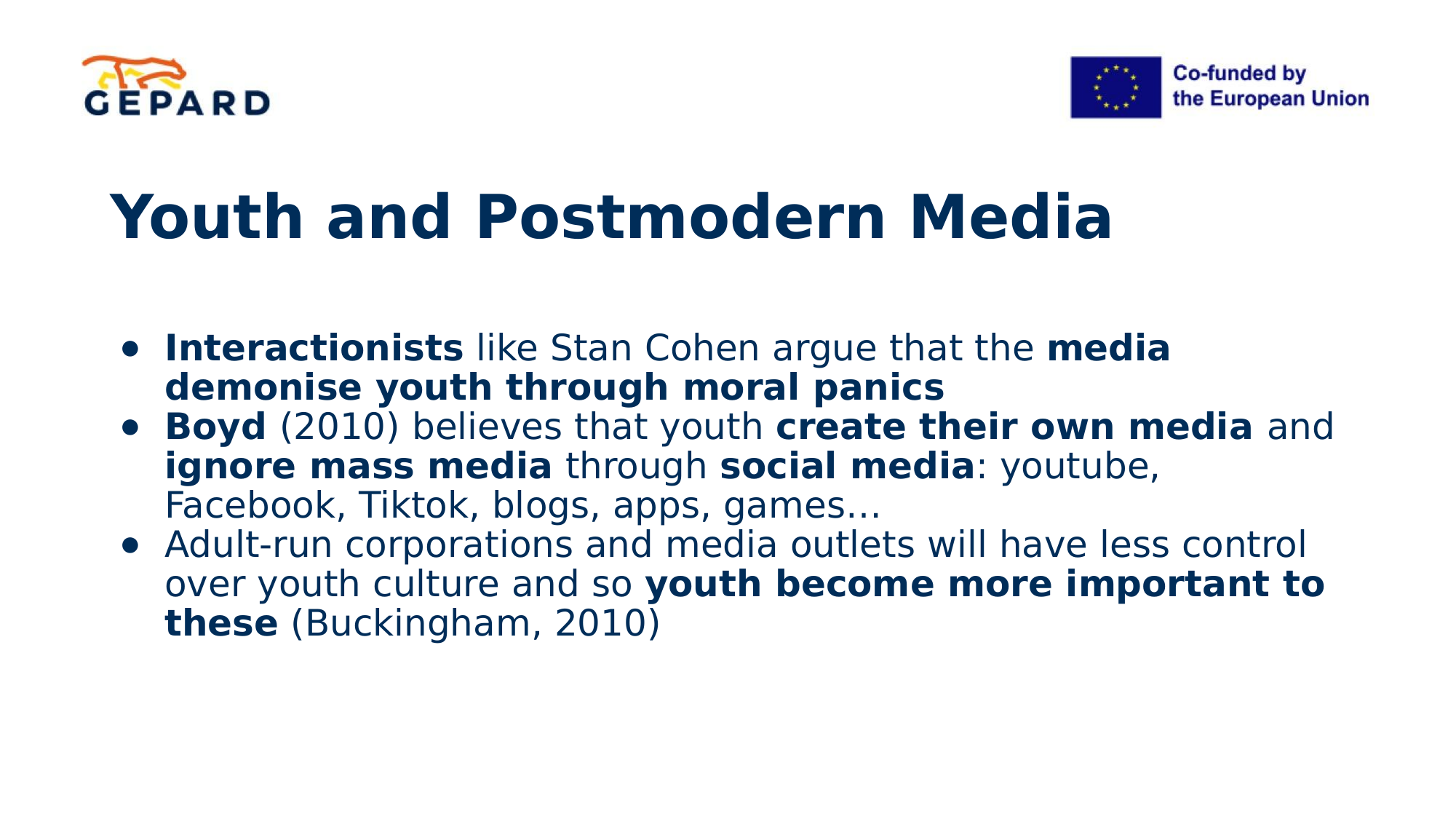

# Youth and Postmodern Media
Interactionists like Stan Cohen argue that the media demonise youth through moral panics
Boyd (2010) believes that youth create their own media and ignore mass media through social media: youtube, Facebook, Tiktok, blogs, apps, games…
Adult-run corporations and media outlets will have less control over youth culture and so youth become more important to these (Buckingham, 2010)